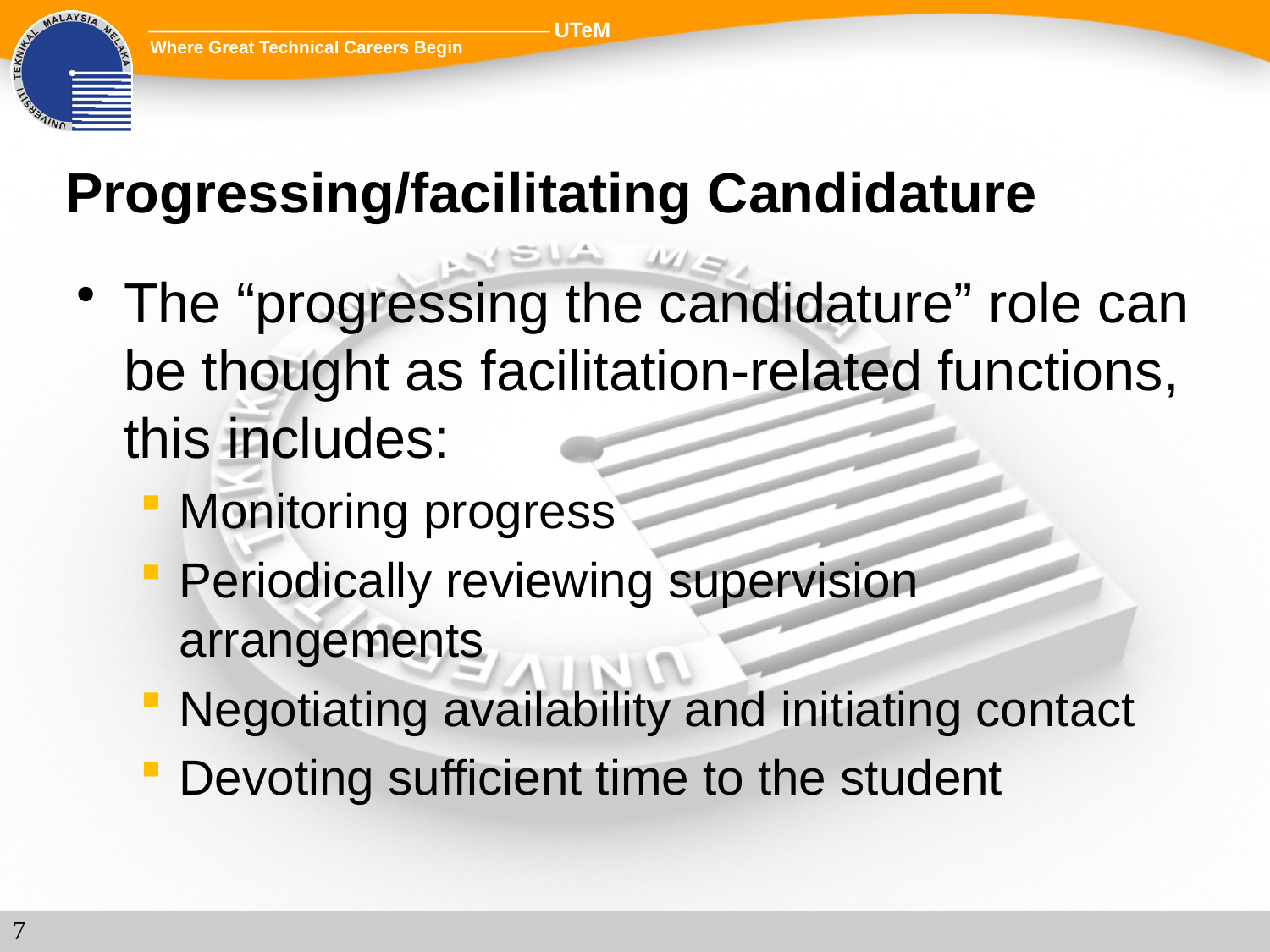

# Progressing/facilitating Candidature
The “progressing the candidature” role can be thought as facilitation-related functions, this includes:
Monitoring progress
Periodically reviewing supervision arrangements
Negotiating availability and initiating contact
Devoting sufficient time to the student